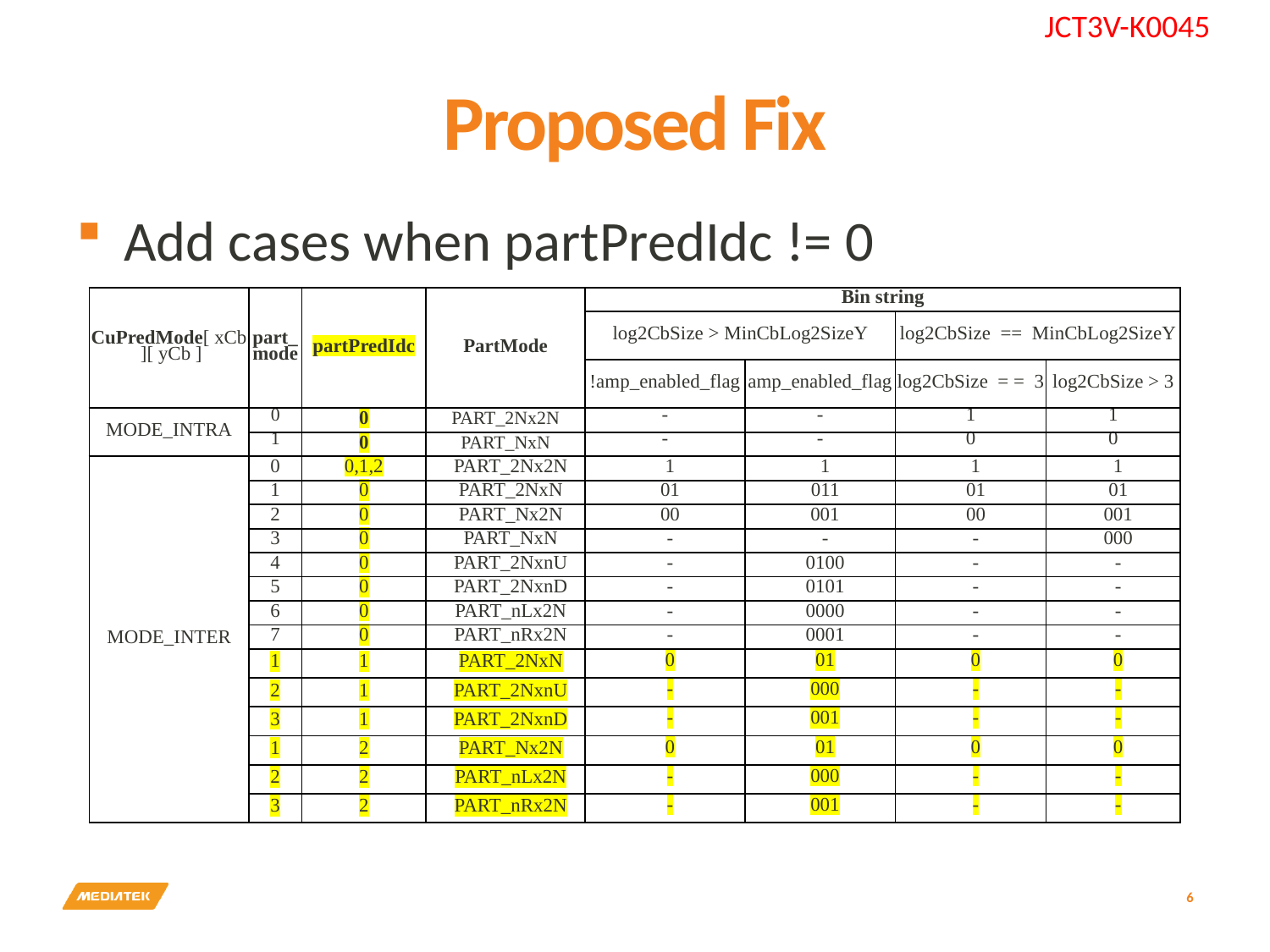

# Proposed Fix
Add cases when partPredIdc != 0
| CuPredMode[ xCb ][ yCb ] | part\_mode | partPredIdc | PartMode | Bin string |  |  |  |
| --- | --- | --- | --- | --- | --- | --- | --- |
|  |  |  |  | log2CbSize > MinCbLog2SizeY |  | log2CbSize  ==  MinCbLog2SizeY |  |
|  |  |  |  | !amp\_enabled\_flag | amp\_enabled\_flag | log2CbSize  = =  3 | log2CbSize > 3 |
| MODE\_INTRA | 0 | 0 | PART\_2Nx2N | - | - | 1 | 1 |
|  | 1 | 0 | PART\_NxN | - | - | 0 | 0 |
| MODE\_INTER | 0 | 0,1,2 | PART\_2Nx2N | 1 | 1 | 1 | 1 |
|  | 1 | 0 | PART\_2NxN | 01 | 011 | 01 | 01 |
|  | 2 | 0 | PART\_Nx2N | 00 | 001 | 00 | 001 |
|  | 3 | 0 | PART\_NxN | - | - | - | 000 |
|  | 4 | 0 | PART\_2NxnU | - | 0100 | - | - |
|  | 5 | 0 | PART\_2NxnD | - | 0101 | - | - |
|  | 6 | 0 | PART\_nLx2N | - | 0000 | - | - |
|  | 7 | 0 | PART\_nRx2N | - | 0001 | - | - |
|  | 1 | 1 | PART\_2NxN | 0 | 01 | 0 | 0 |
|  | 2 | 1 | PART\_2NxnU | - | 000 | - | - |
|  | 3 | 1 | PART\_2NxnD | - | 001 | - | - |
|  | 1 | 2 | PART\_Nx2N | 0 | 01 | 0 | 0 |
|  | 2 | 2 | PART\_nLx2N | - | 000 | - | - |
|  | 3 | 2 | PART\_nRx2N | - | 001 | - | - |
6